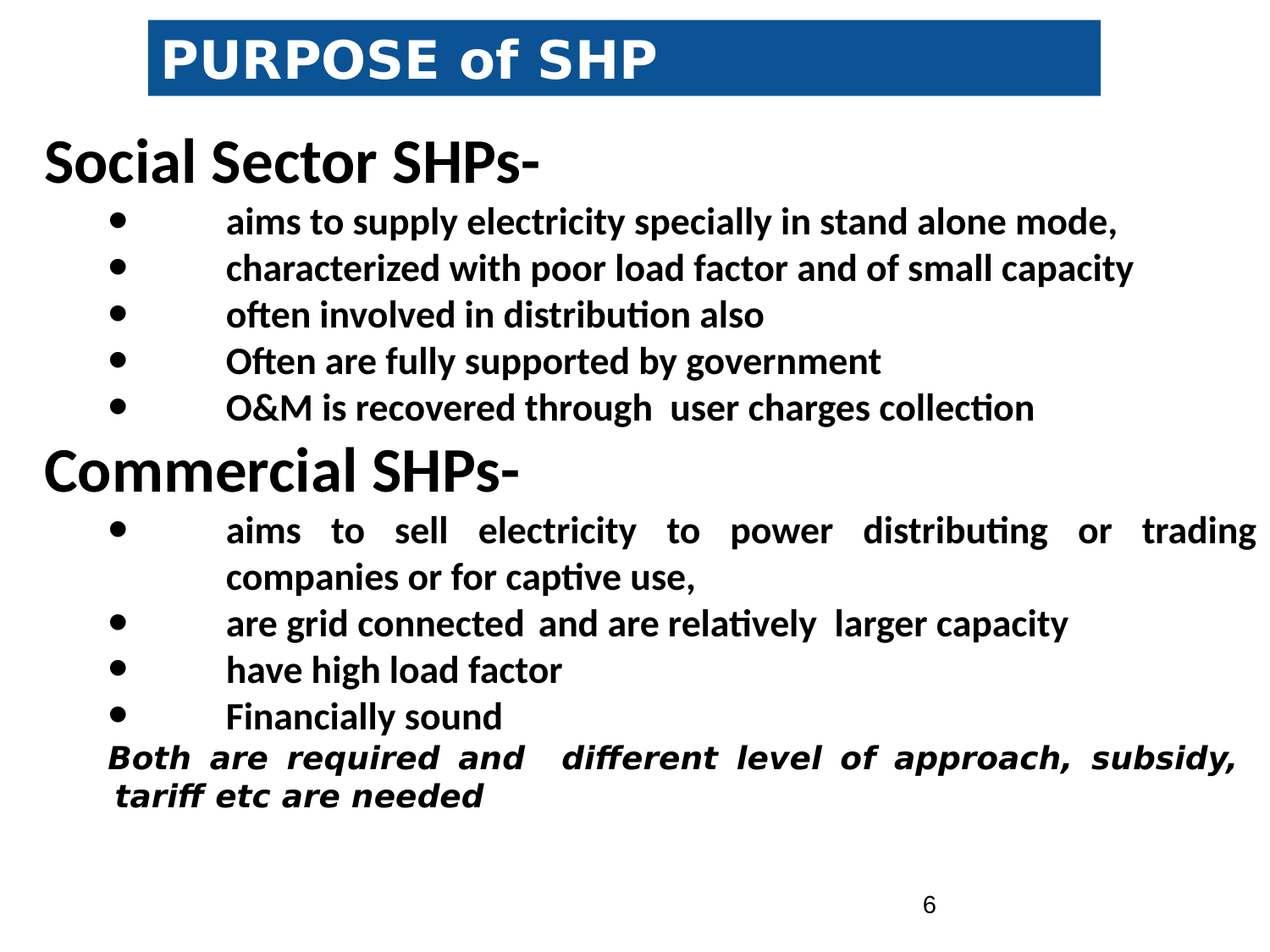

PURPOSE of SHP
Social Sector SHPs-
aims to supply electricity specially in stand alone mode,
characterized with poor load factor and of small capacity
often involved in distribution also
Often are fully supported by government
O&M is recovered through  user charges collection
Commercial SHPs-
aims to sell electricity to power distributing or trading companies or for captive use,
are grid connected and are relatively  larger capacity
have high load factor
Financially sound
Both are required and  different level of approach, subsidy,  tariff etc are needed

6